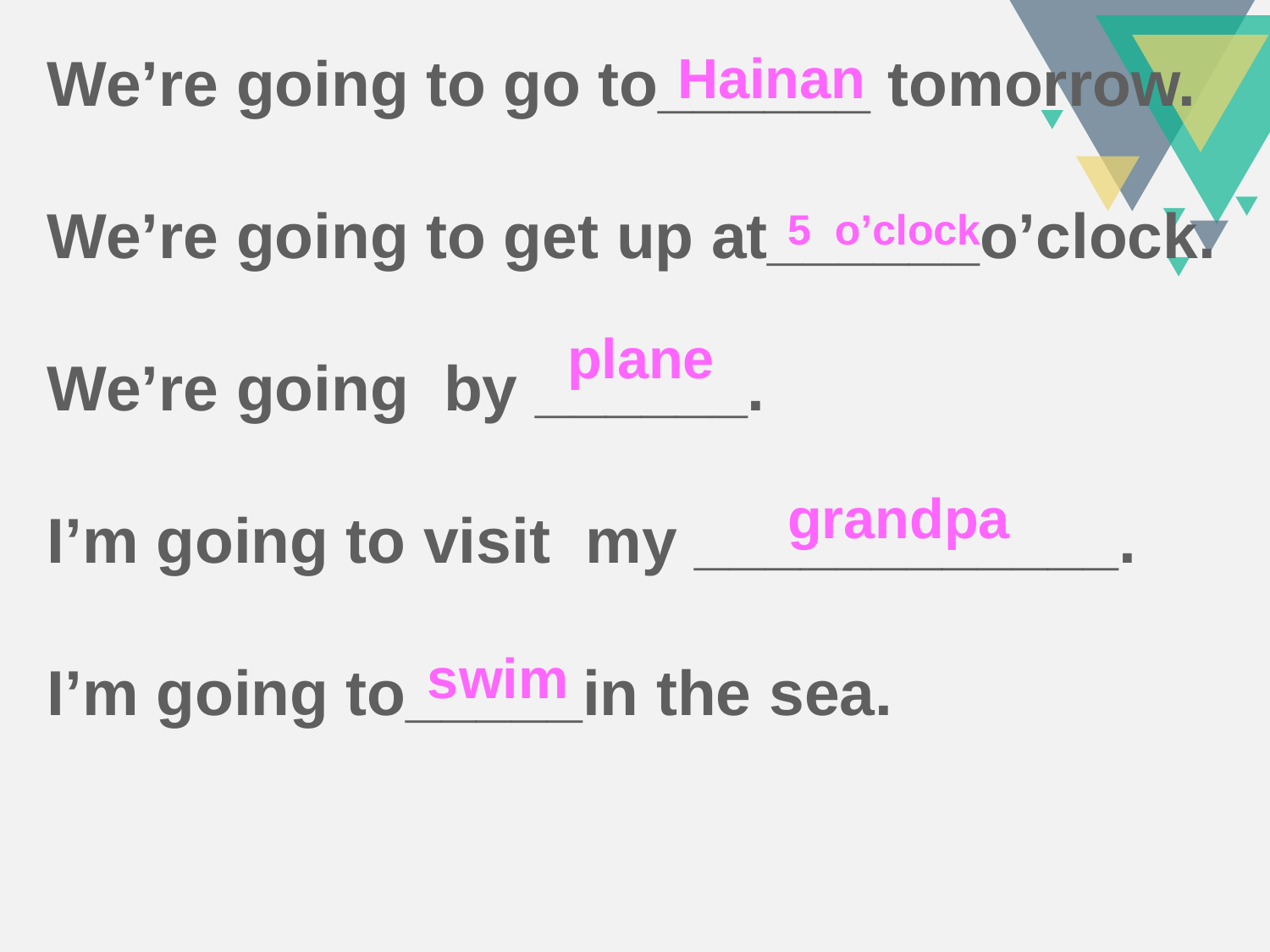

We’re going to go to______ tomorrow.

We’re going to get up at______o’clock.

We’re going  by ______.

I’m going to visit  my ____________.

I’m going to_____in the sea.
Hainan
5  o’clock
plane
grandpa
swim